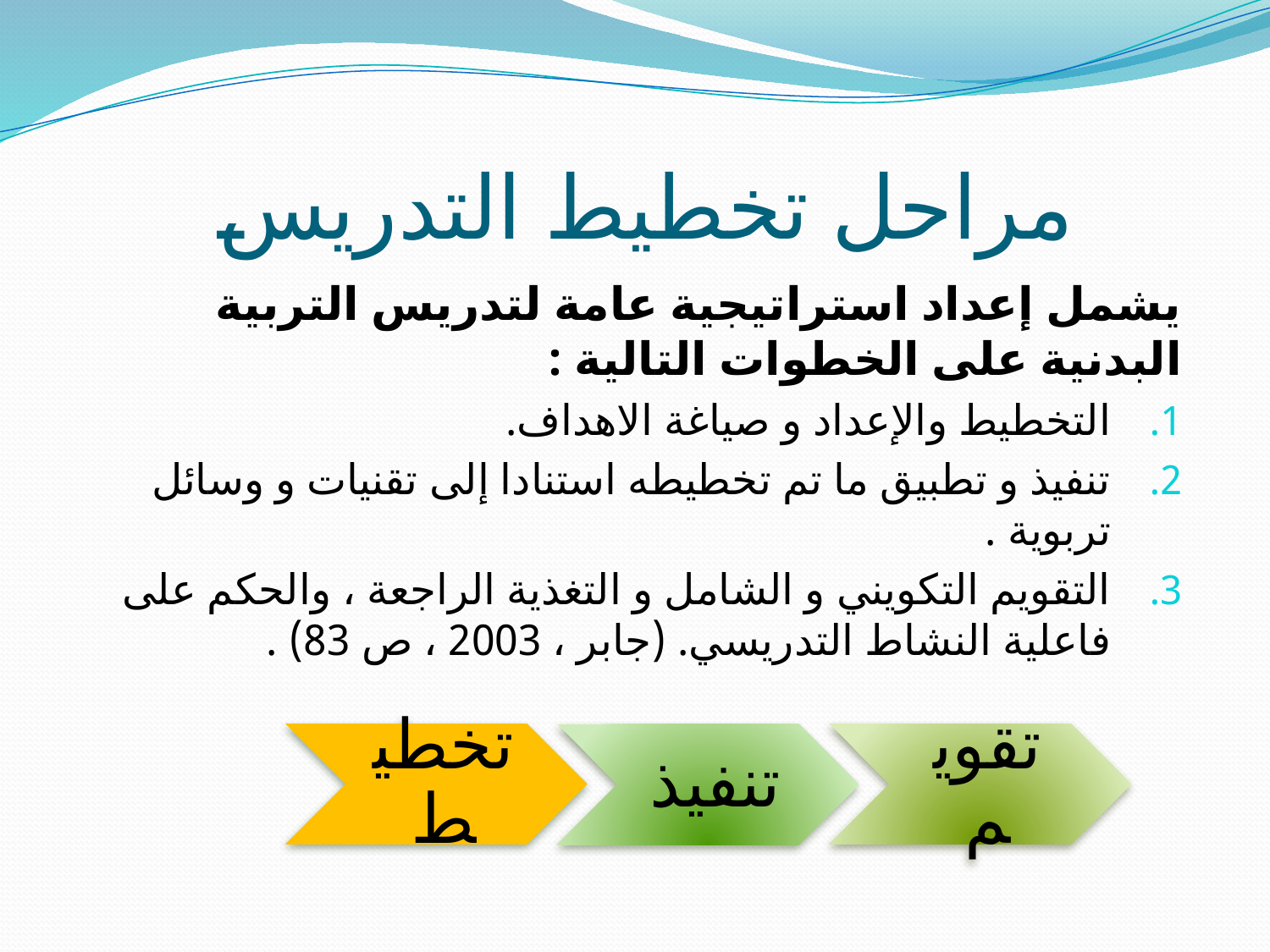

# مراحل تخطيط التدريس
يشمل إعداد استراتيجية عامة لتدريس التربية البدنية على الخطوات التالية :
التخطيط والإعداد و صياغة الاهداف.
تنفيذ و تطبيق ما تم تخطيطه استنادا إلى تقنيات و وسائل تربوية .
التقويم التكويني و الشامل و التغذية الراجعة ، والحكم على فاعلية النشاط التدريسي. (جابر ، 2003 ، ص 83) .
تخطيط
تنفيذ
تقويم